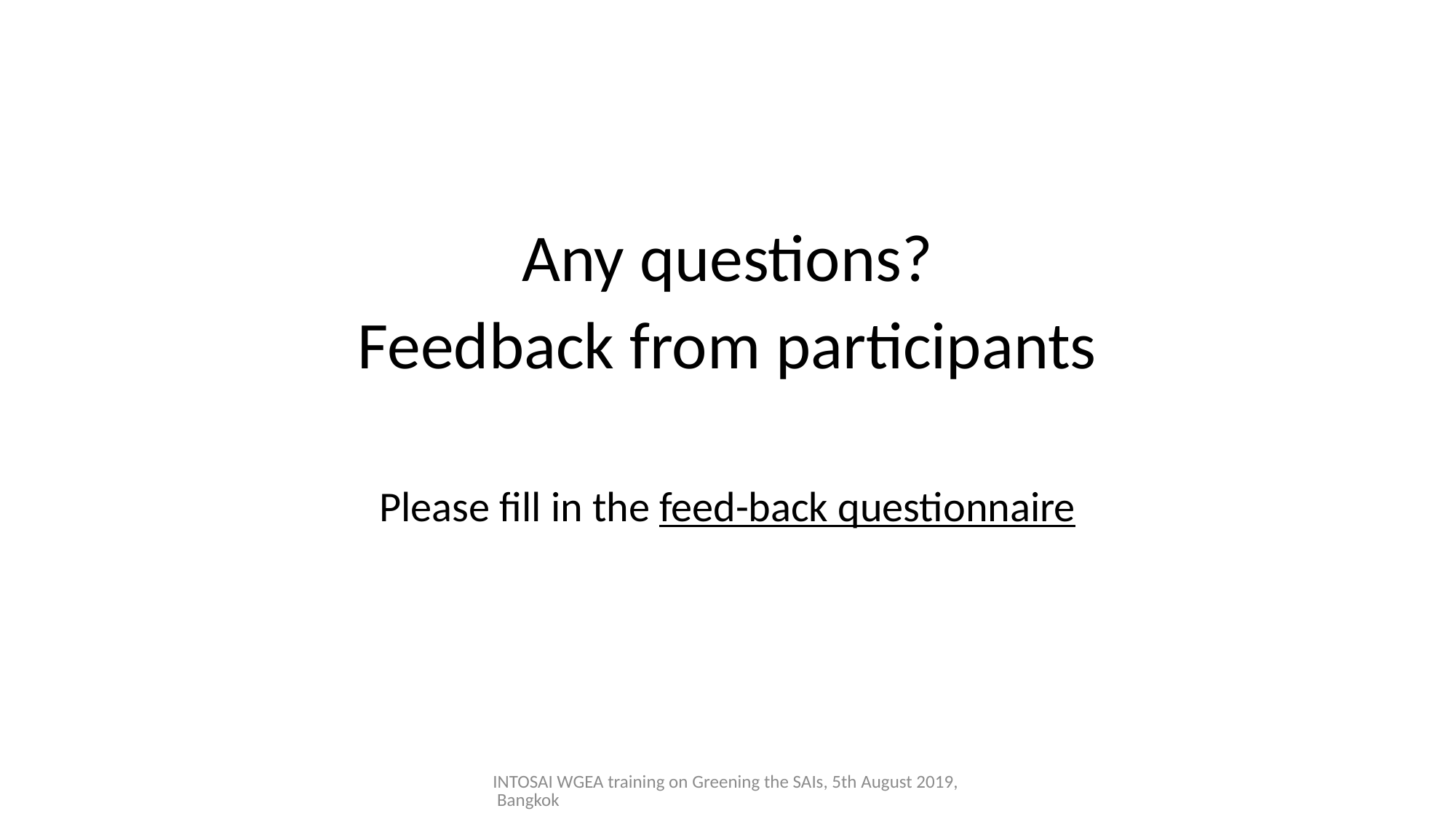

#
Any questions?
Feedback from participants

Please fill in the feed-back questionnaire
INTOSAI WGEA training on Greening the SAIs, 5th August 2019, Bangkok